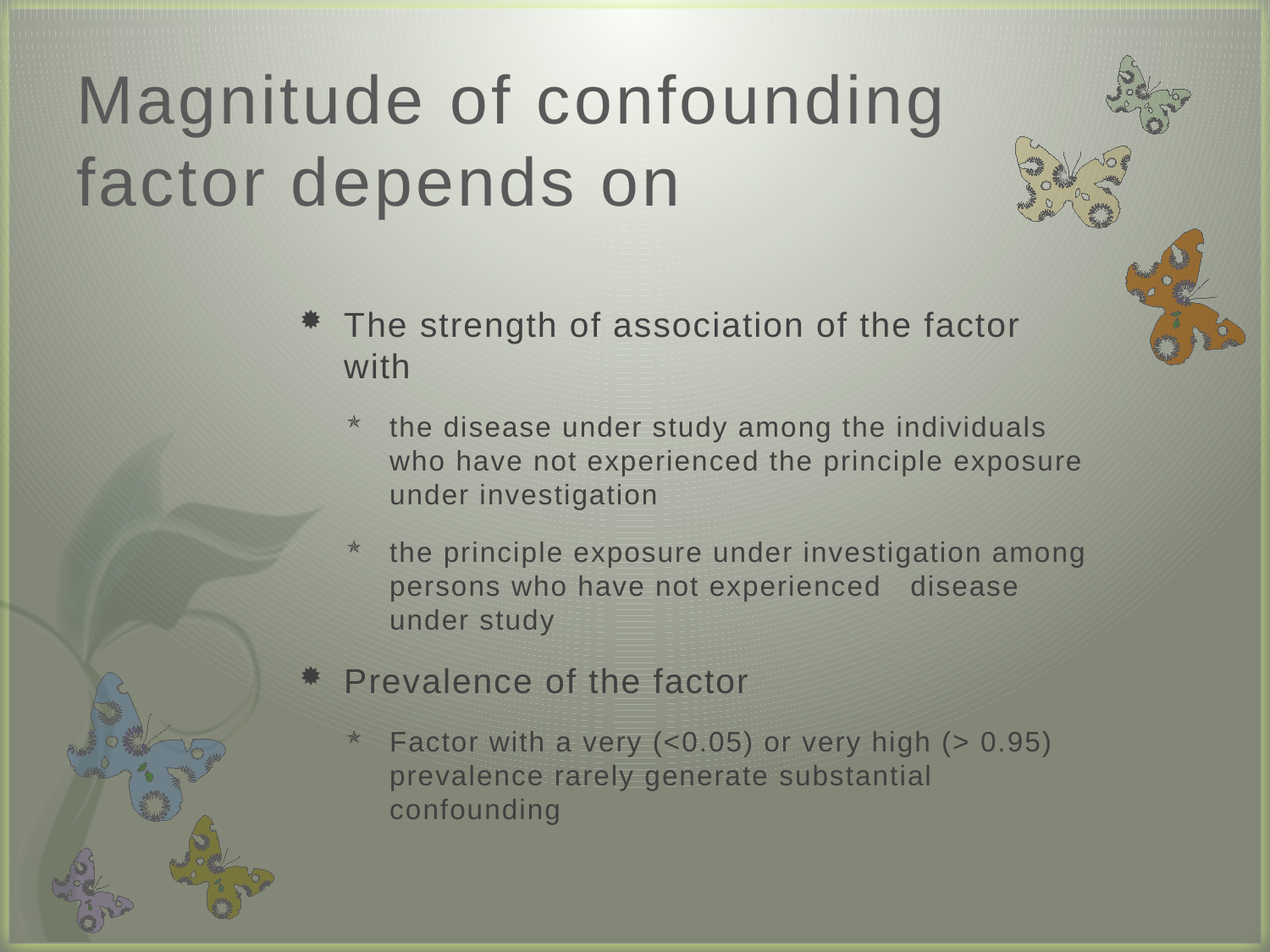

# Magnitude of confounding factor depends on
The strength of association of the factor with
the disease under study among the individuals who have not experienced the principle exposure under investigation
the principle exposure under investigation among persons who have not experienced   disease under study
Prevalence of the factor
Factor with a very (<0.05) or very high (> 0.95) prevalence rarely generate substantial confounding